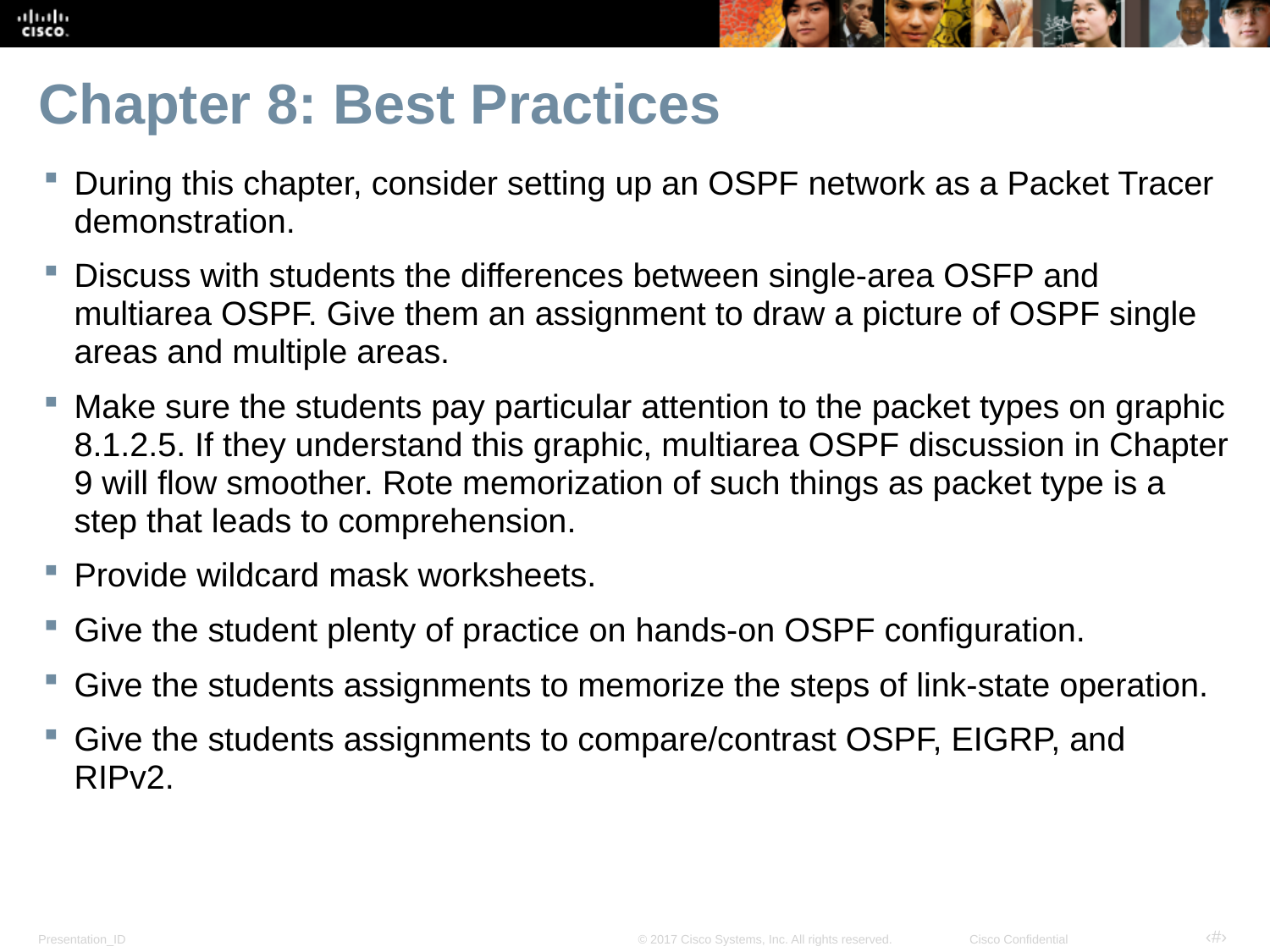

# Chapter 8: Best Practices
During this chapter, consider setting up an OSPF network as a Packet Tracer demonstration.
Discuss with students the differences between single-area OSFP and multiarea OSPF. Give them an assignment to draw a picture of OSPF single areas and multiple areas.
Make sure the students pay particular attention to the packet types on graphic 8.1.2.5. If they understand this graphic, multiarea OSPF discussion in Chapter 9 will flow smoother. Rote memorization of such things as packet type is a step that leads to comprehension.
Provide wildcard mask worksheets.
Give the student plenty of practice on hands-on OSPF configuration.
Give the students assignments to memorize the steps of link-state operation.
Give the students assignments to compare/contrast OSPF, EIGRP, and RIPv2.